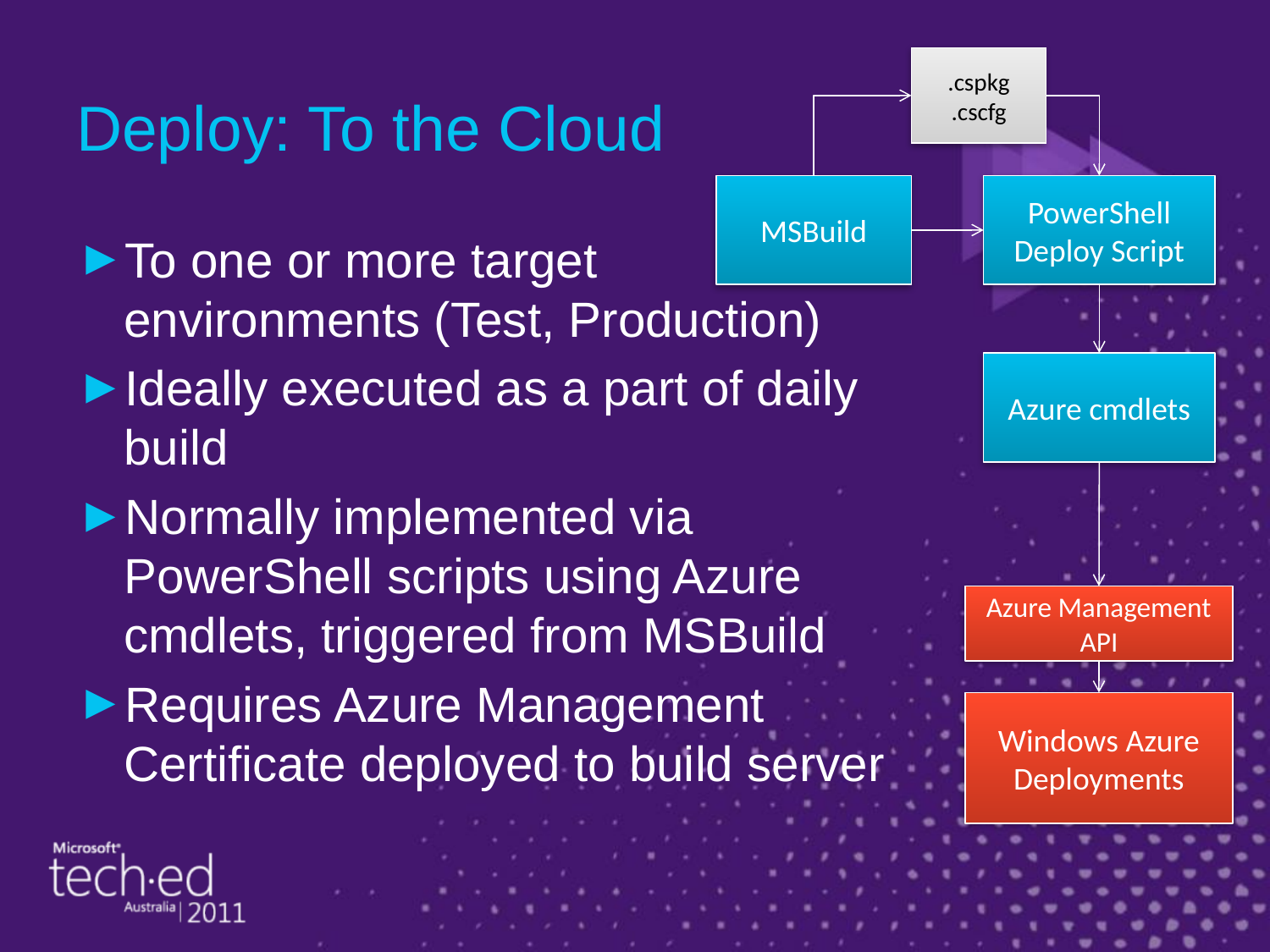

# Deploy: To the Cloud
.cspkg
.cscfg
MSBuild
PowerShell
Deploy Script
To one or more target
environments (Test, Production)
Ideally executed as a part of daily build
Normally implemented via PowerShell scripts using Azure cmdlets, triggered from MSBuild
Requires Azure Management Certificate deployed to build server
Azure cmdlets
Azure Management API
Windows Azure
Deployments